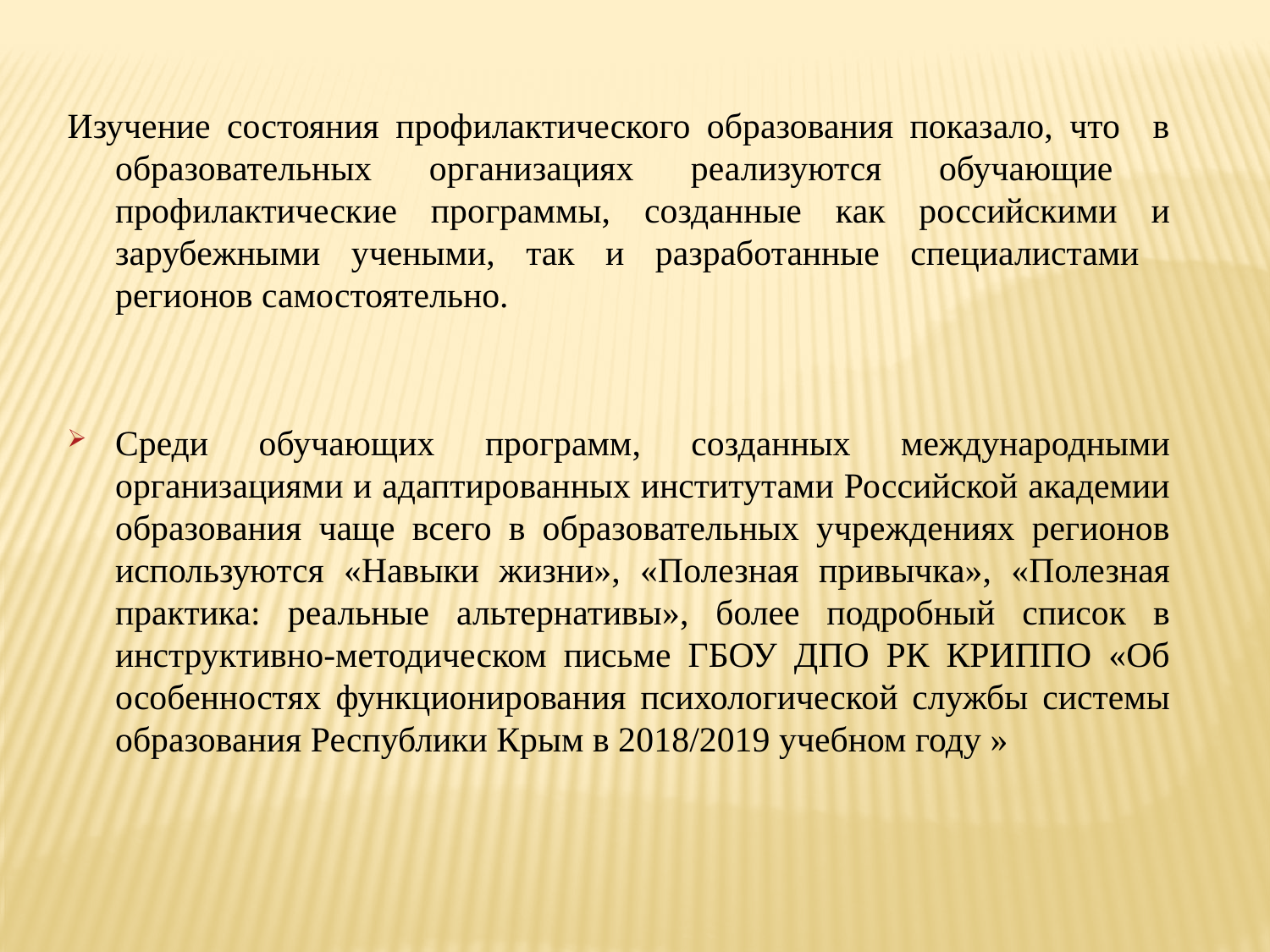

Изучение состояния профилактического образования показало, что  в образовательных организациях реализуются обучающие  профилактические программы, созданные как российскими и зарубежными учеными, так и разработанные специалистами  регионов самостоятельно.

Среди обучающих программ, созданных международными организациями и адаптированных институтами Российской академии образования чаще всего в образовательных учреждениях регионов используются «Навыки жизни», «Полезная привычка», «Полезная практика: реальные альтернативы», более подробный список в инструктивно-методическом письме ГБОУ ДПО РК КРИППО «Об особенностях функционирования психологической службы системы образования Республики Крым в 2018/2019 учебном году »